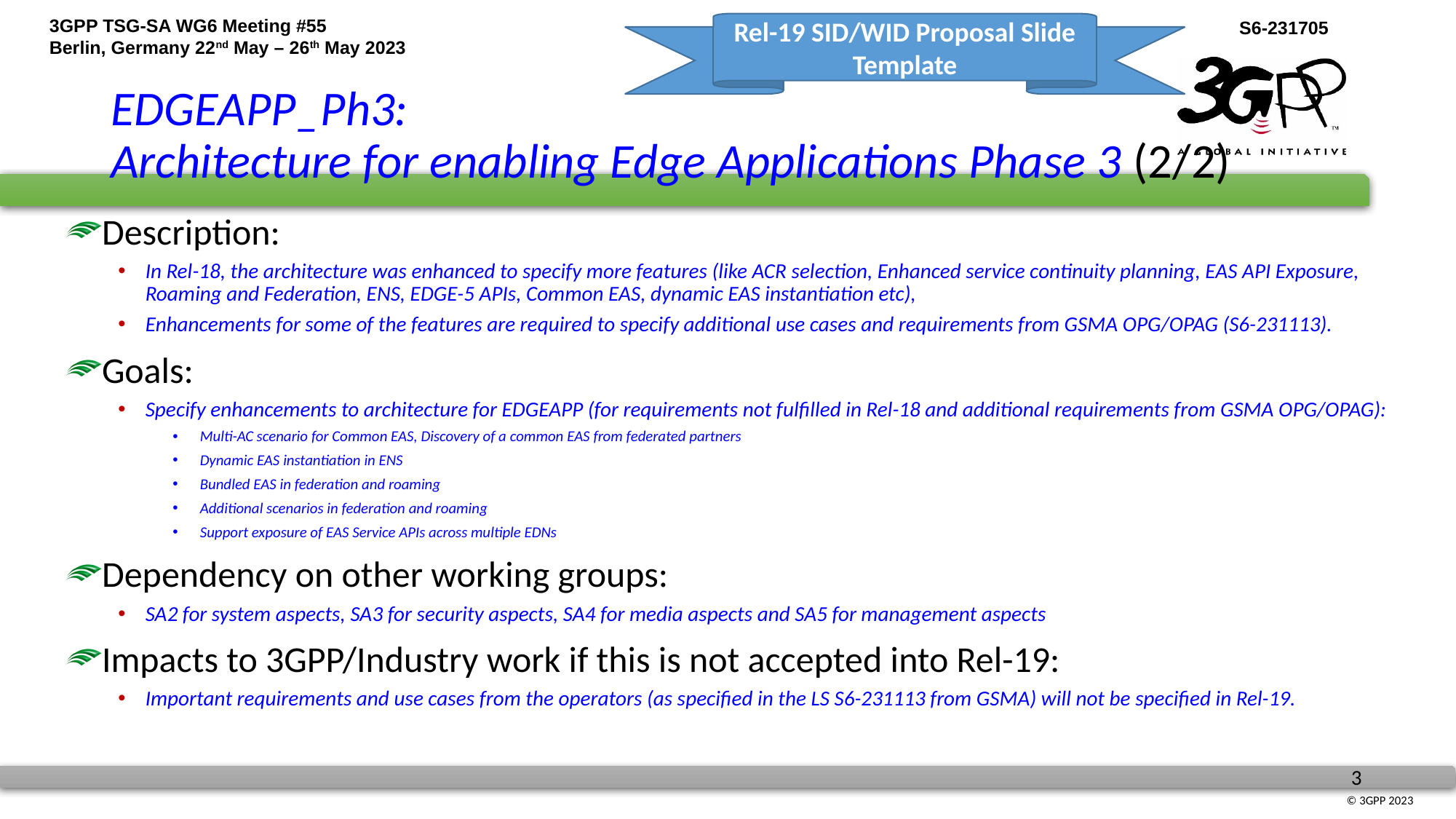

Rel-19 SID/WID Proposal Slide Template
# EDGEAPP_Ph3: Architecture for enabling Edge Applications Phase 3 (2/2)
Description:
In Rel-18, the architecture was enhanced to specify more features (like ACR selection, Enhanced service continuity planning, EAS API Exposure, Roaming and Federation, ENS, EDGE-5 APIs, Common EAS, dynamic EAS instantiation etc),
Enhancements for some of the features are required to specify additional use cases and requirements from GSMA OPG/OPAG (S6-231113).
Goals:
Specify enhancements to architecture for EDGEAPP (for requirements not fulfilled in Rel-18 and additional requirements from GSMA OPG/OPAG):
Multi-AC scenario for Common EAS, Discovery of a common EAS from federated partners
Dynamic EAS instantiation in ENS
Bundled EAS in federation and roaming
Additional scenarios in federation and roaming
Support exposure of EAS Service APIs across multiple EDNs
Dependency on other working groups:
SA2 for system aspects, SA3 for security aspects, SA4 for media aspects and SA5 for management aspects
Impacts to 3GPP/Industry work if this is not accepted into Rel-19:
Important requirements and use cases from the operators (as specified in the LS S6-231113 from GSMA) will not be specified in Rel-19.